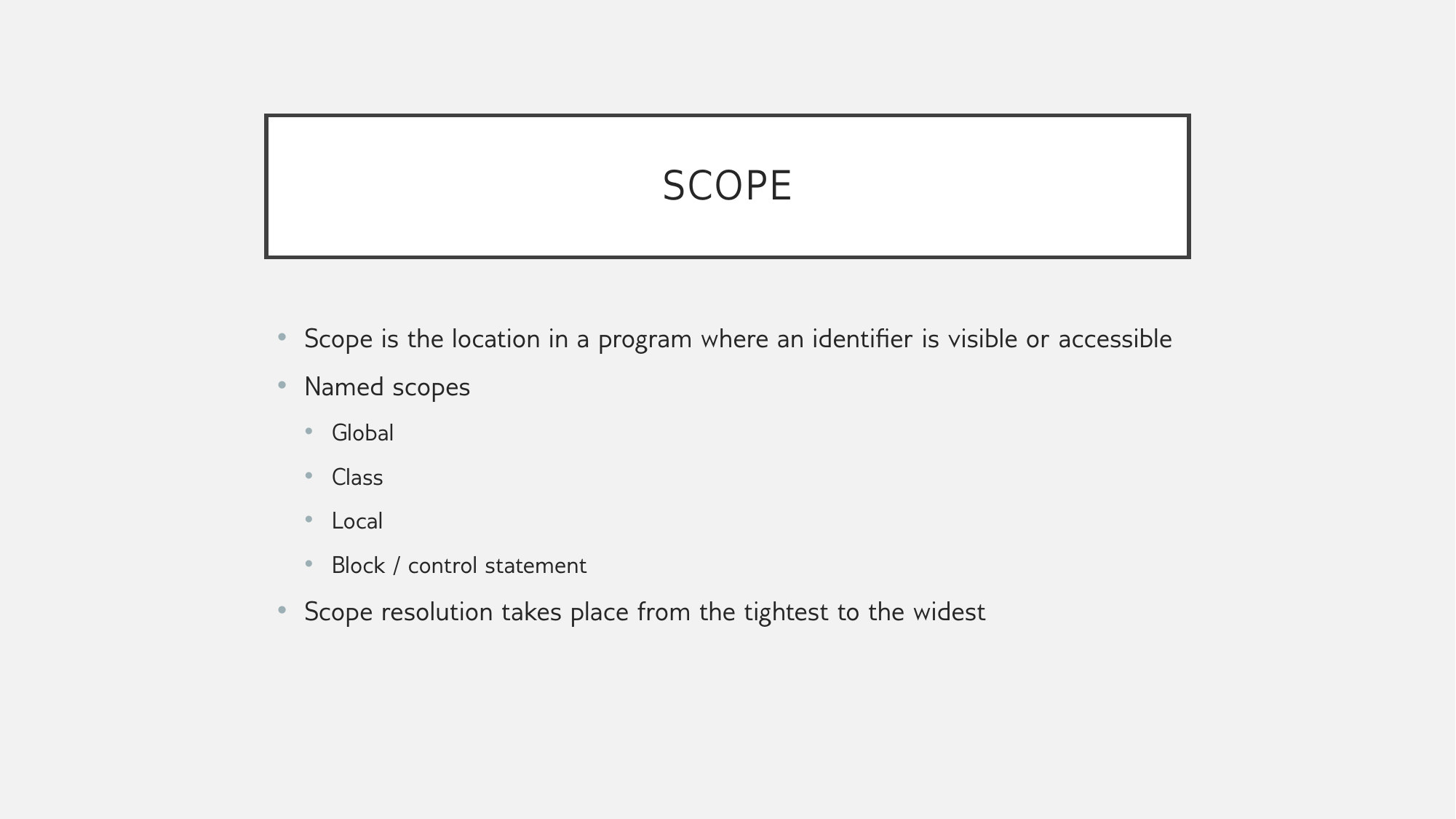

# Scope
Scope is the location in a program where an identifier is visible or accessible
Named scopes
Global
Class
Local
Block / control statement
Scope resolution takes place from the tightest to the widest